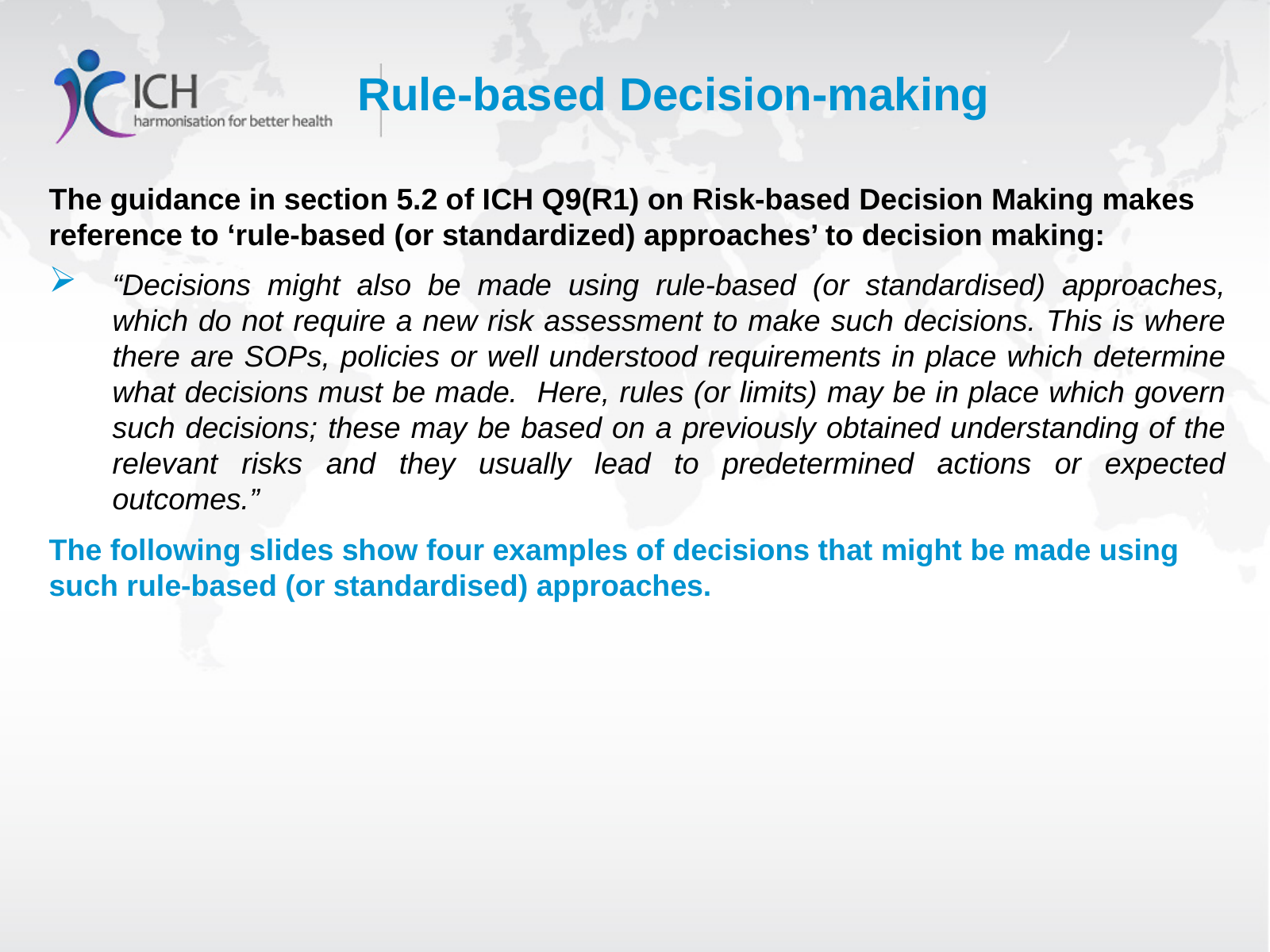

# Rule-based Decision-making
The guidance in section 5.2 of ICH Q9(R1) on Risk-based Decision Making makes reference to ‘rule-based (or standardized) approaches’ to decision making:
“Decisions might also be made using rule-based (or standardised) approaches, which do not require a new risk assessment to make such decisions. This is where there are SOPs, policies or well understood requirements in place which determine what decisions must be made.  Here, rules (or limits) may be in place which govern such decisions; these may be based on a previously obtained understanding of the relevant risks and they usually lead to predetermined actions or expected outcomes.”
The following slides show four examples of decisions that might be made using such rule-based (or standardised) approaches.